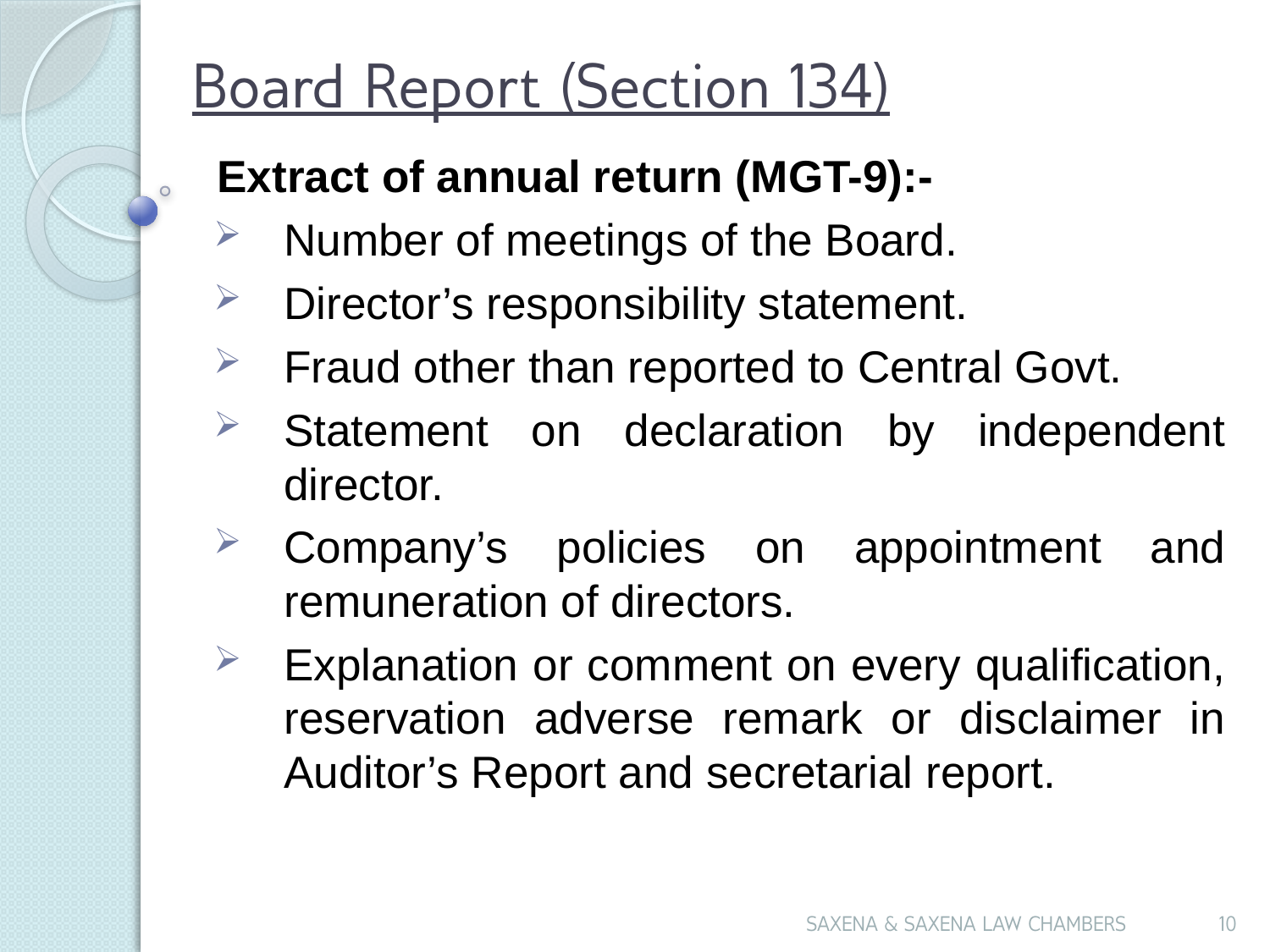

# Board Report (Section 134)
Extract of annual return (MGT-9):-
Number of meetings of the Board.
Director’s responsibility statement.
Fraud other than reported to Central Govt.
Statement on declaration by independent director.
Company’s policies on appointment and remuneration of directors.
Explanation or comment on every qualification, reservation adverse remark or disclaimer in Auditor’s Report and secretarial report.

SAXENA & SAXENA LAW CHAMBERS
10